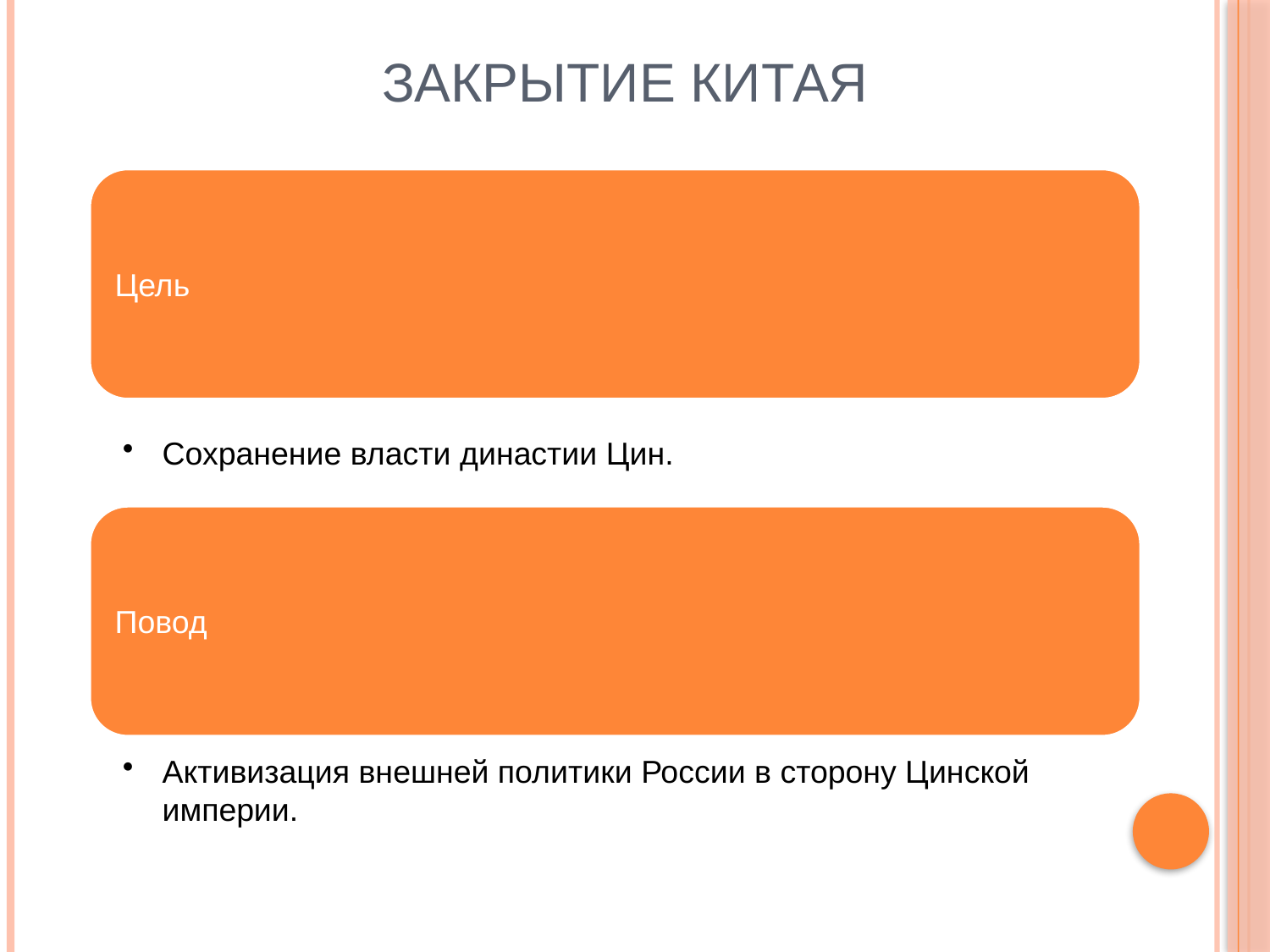

# Закрытие Китая
Цель
Сохранение власти династии Цин.
Повод
Активизация внешней политики России в сторону Цинской империи.